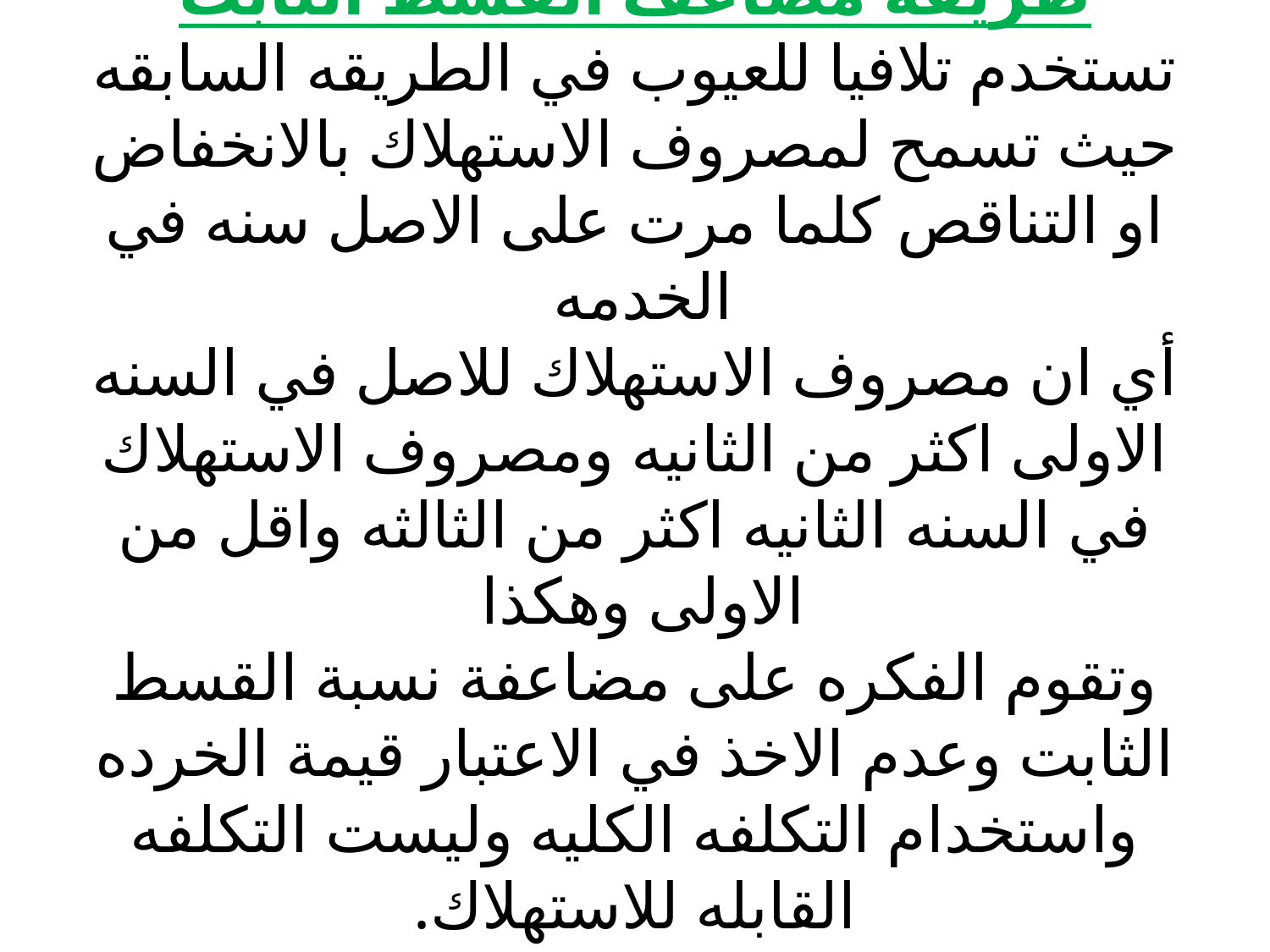

# طريقة مضاعف القسط الثابت تستخدم تلافيا للعيوب في الطريقه السابقه حيث تسمح لمصروف الاستهلاك بالانخفاض او التناقص كلما مرت على الاصل سنه في الخدمه أي ان مصروف الاستهلاك للاصل في السنه الاولى اكثر من الثانيه ومصروف الاستهلاك في السنه الثانيه اكثر من الثالثه واقل من الاولى وهكذا وتقوم الفكره على مضاعفة نسبة القسط الثابت وعدم الاخذ في الاعتبار قيمة الخرده واستخدام التكلفه الكليه وليست التكلفه القابله للاستهلاك.